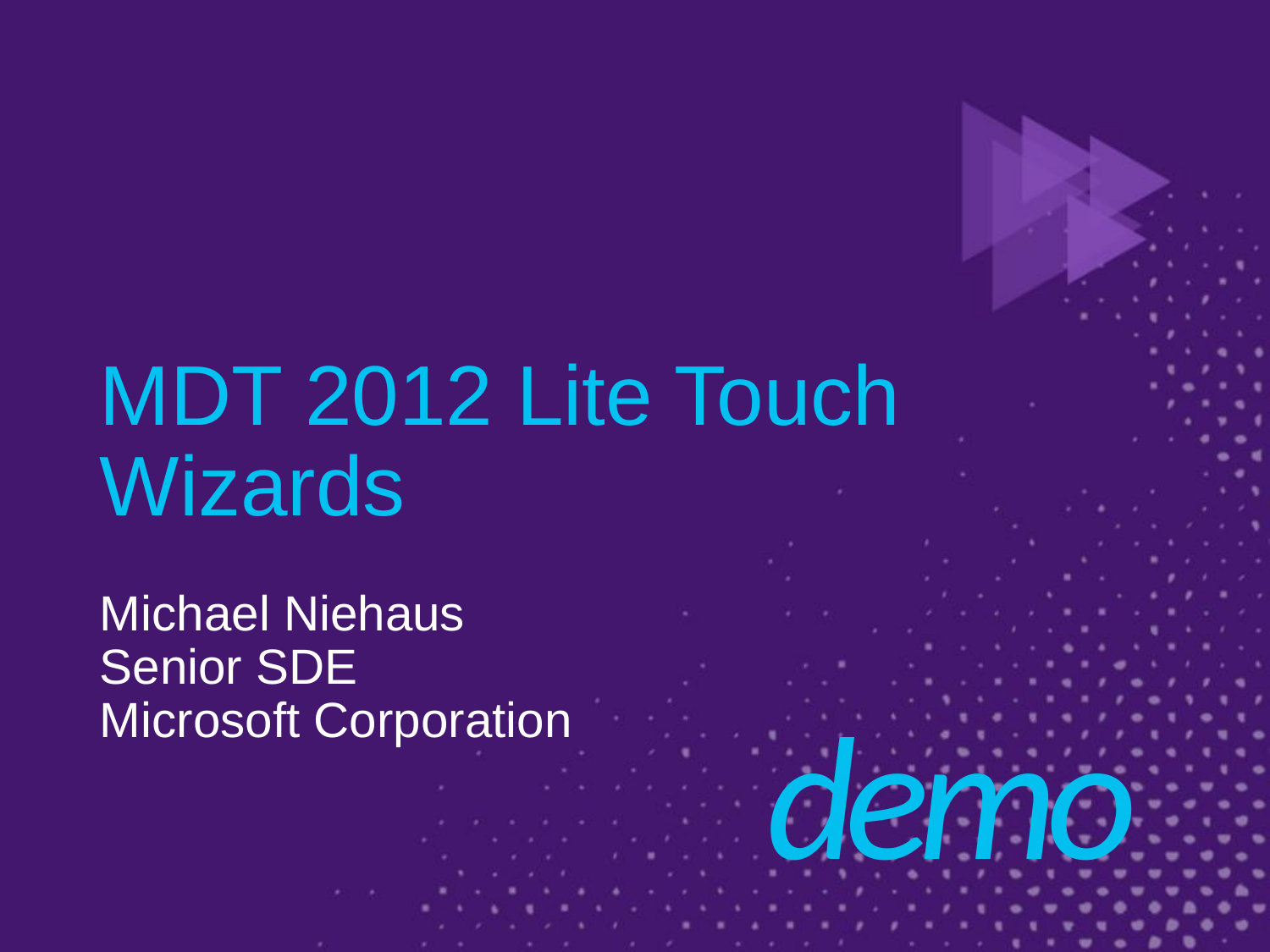

# MDT 2012 Lite Touch Wizards
Michael Niehaus
Senior SDE
Microsoft Corporation
demo